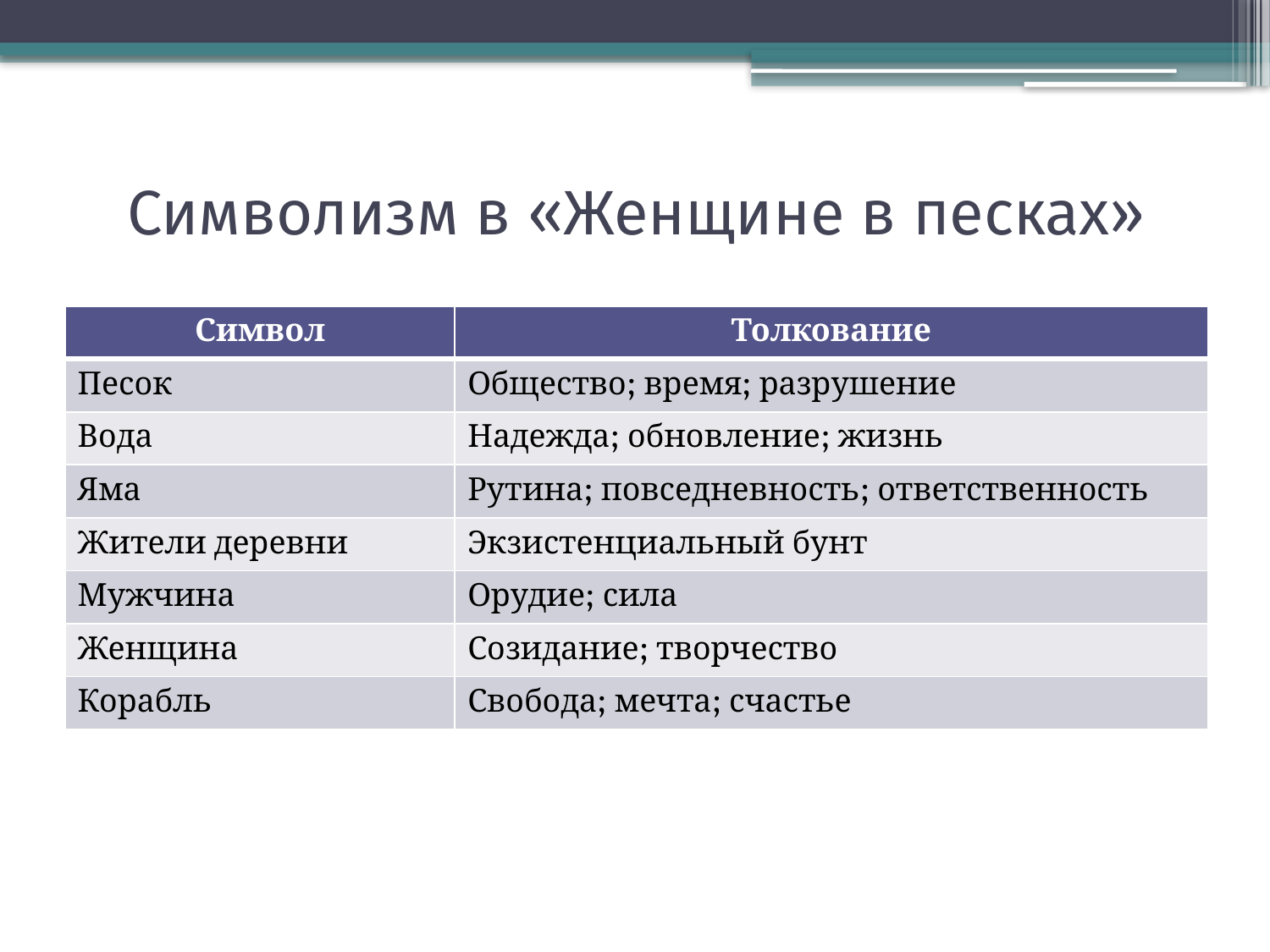

# Символизм в «Женщине в песках»
| Символ | Толкование |
| --- | --- |
| Песок | Общество; время; разрушение |
| Вода | Надежда; обновление; жизнь |
| Яма | Рутина; повседневность; ответственность |
| Жители деревни | Экзистенциальный бунт |
| Мужчина | Орудие; сила |
| Женщина | Созидание; творчество |
| Корабль | Свобода; мечта; счастье |